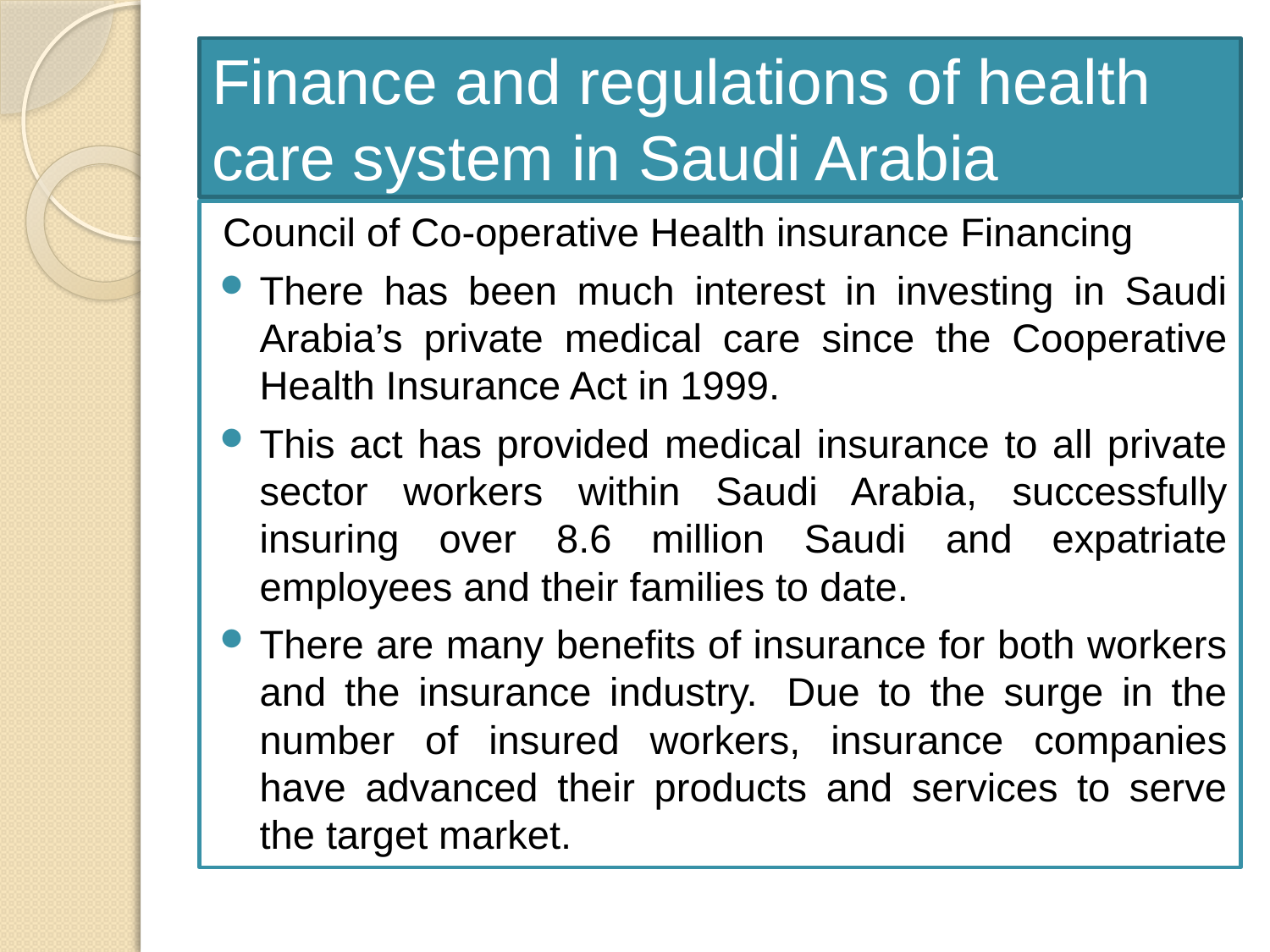

# Finance and regulations of health care system in Saudi Arabia
Council of Co-operative Health insurance Financing
There has been much interest in investing in Saudi Arabia’s private medical care since the Cooperative Health Insurance Act in 1999.
This act has provided medical insurance to all private sector workers within Saudi Arabia, successfully insuring over 8.6 million Saudi and expatriate employees and their families to date.
There are many benefits of insurance for both workers and the insurance industry.  Due to the surge in the number of insured workers, insurance companies have advanced their products and services to serve the target market.